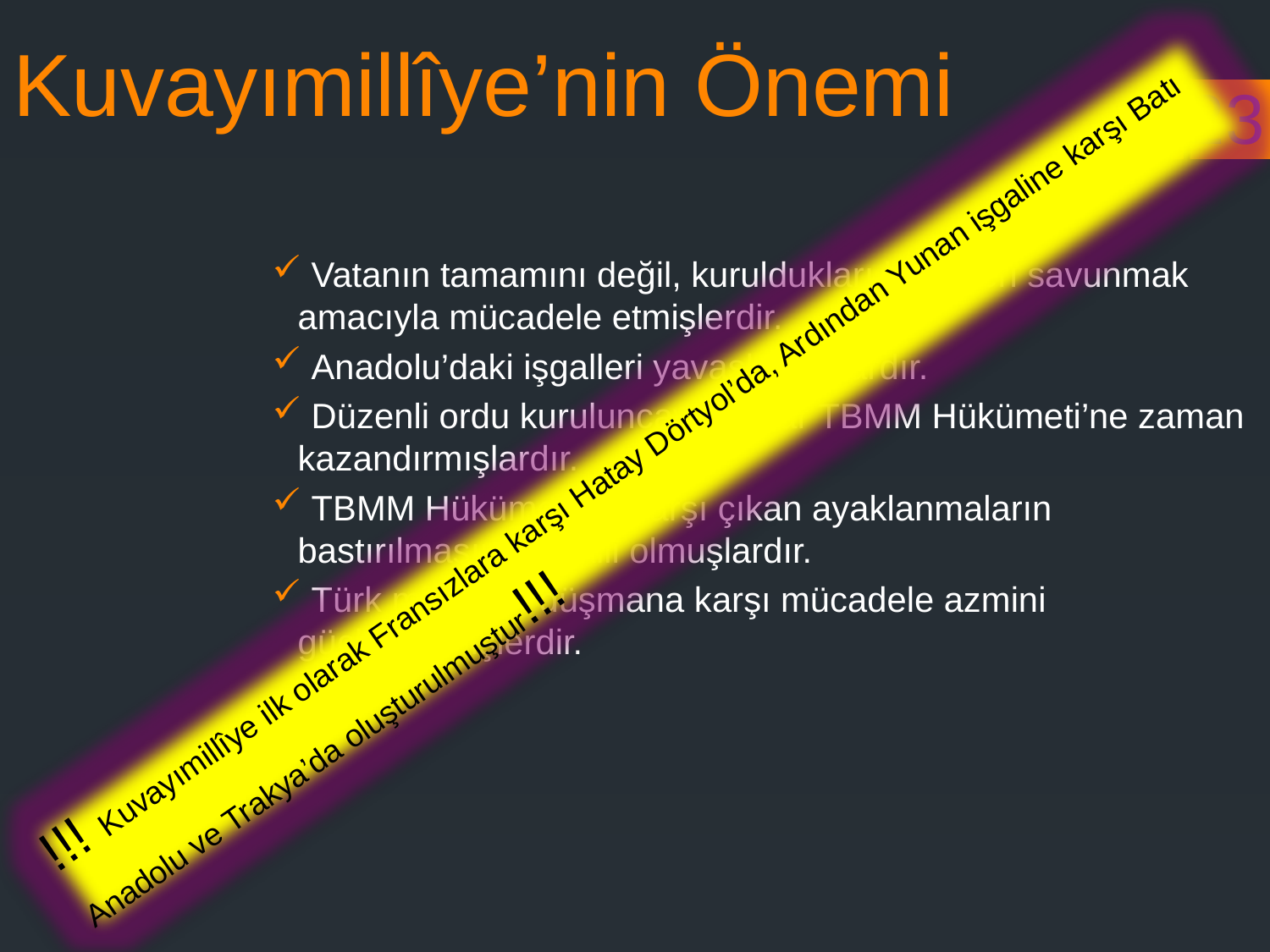

# Kuvayımillîye’nin Önemi
23
 Vatanın tamamını değil, kuruldukları bölgeleri savunmak amacıyla mücadele etmişlerdir.
 Anadolu’daki işgalleri yavaşlatmışlardır.
 Düzenli ordu kuruluncaya kadar TBMM Hükümeti’ne zaman kazandırmışlardır.
 TBMM Hükümeti’ne karşı çıkan ayaklanmaların bastırılmasında etkili olmuşlardır.
 Türk milletinin düşmana karşı mücadele azmini güçlendirmişlerdir.

!!! Kuvayımillîye ilk olarak Fransızlara karşı Hatay Dörtyol’da, Ardından Yunan işgaline karşı Batı Anadolu ve Trakya’da oluşturulmuştur!!!